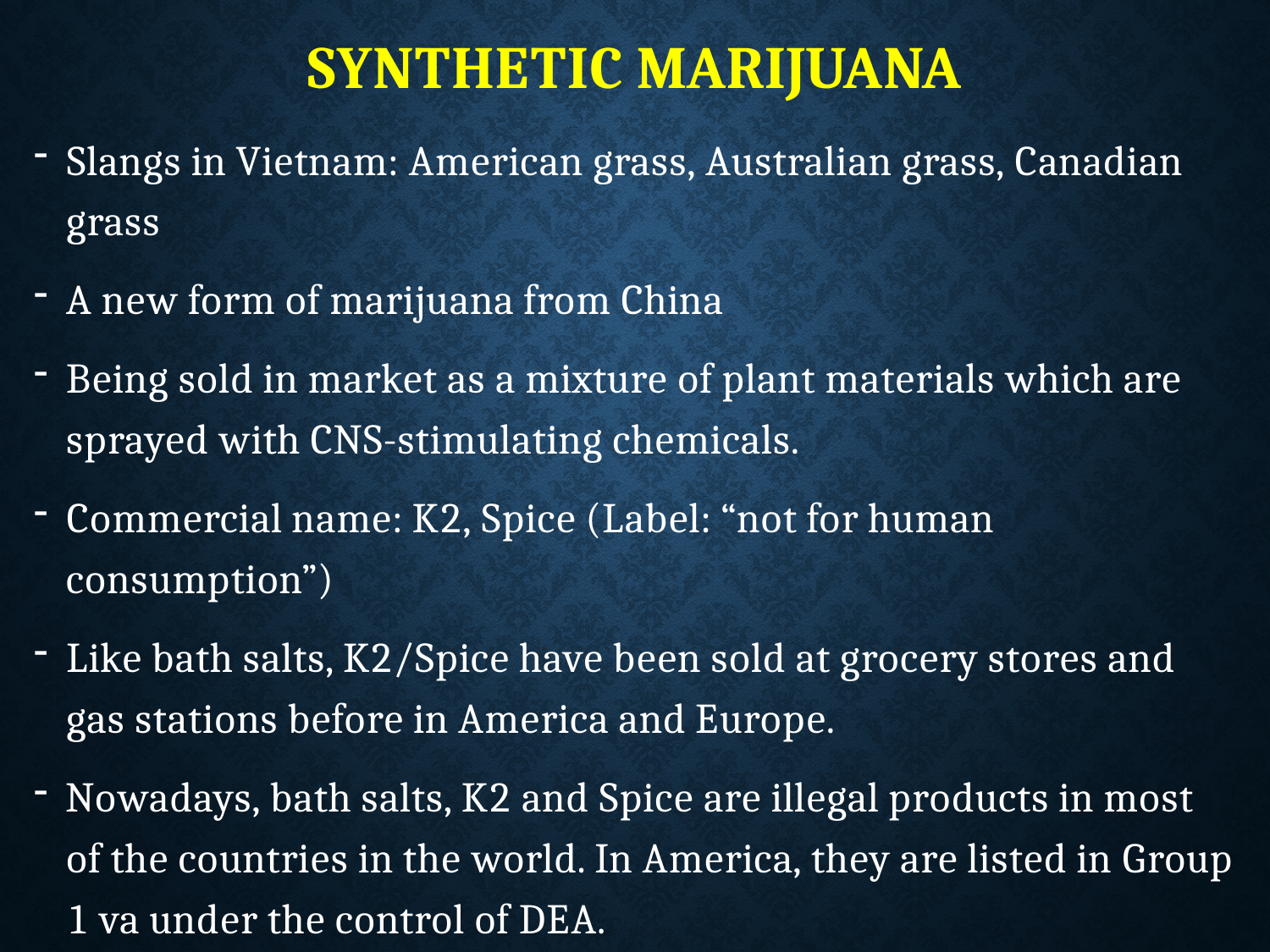

# Synthetic marijuana
Slangs in Vietnam: American grass, Australian grass, Canadian grass
A new form of marijuana from China
Being sold in market as a mixture of plant materials which are sprayed with CNS-stimulating chemicals.
Commercial name: K2, Spice (Label: “not for human consumption”)
Like bath salts, K2/Spice have been sold at grocery stores and gas stations before in America and Europe.
Nowadays, bath salts, K2 and Spice are illegal products in most of the countries in the world. In America, they are listed in Group 1 va under the control of DEA.